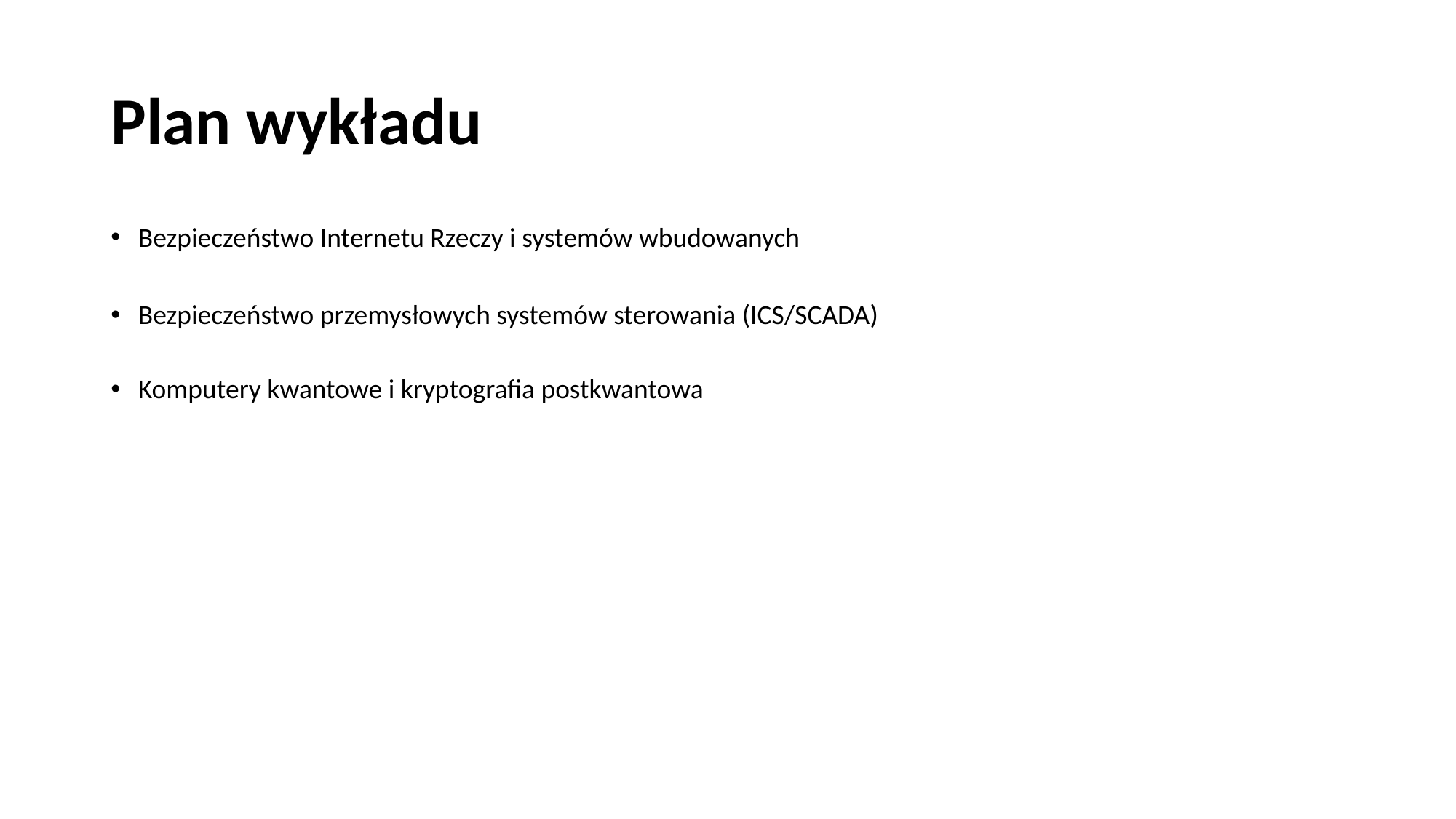

# Plan wykładu
Bezpieczeństwo Internetu Rzeczy i systemów wbudowanych
Bezpieczeństwo przemysłowych systemów sterowania (ICS/SCADA)
Komputery kwantowe i kryptografia postkwantowa